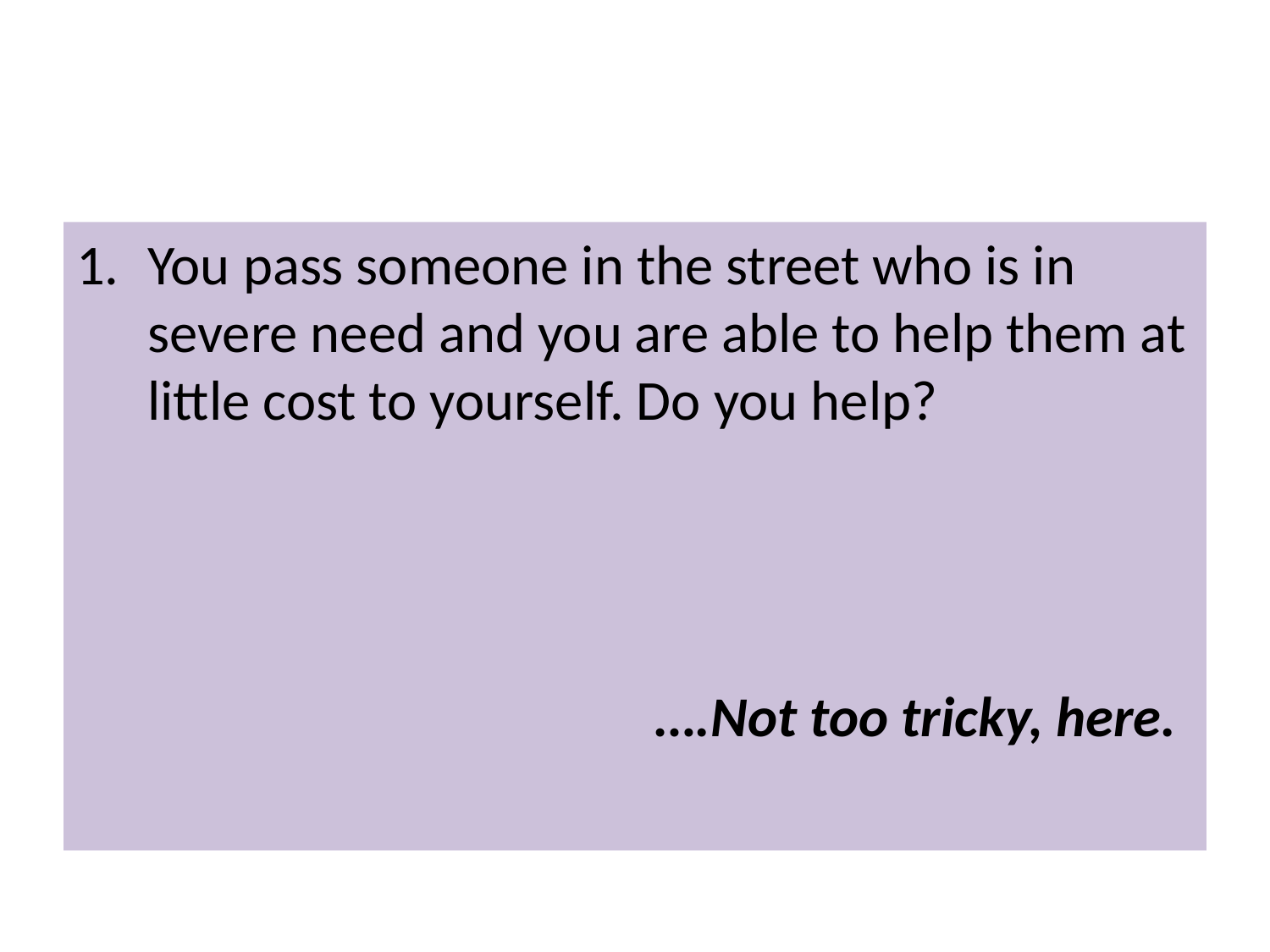

#
You pass someone in the street who is in severe need and you are able to help them at little cost to yourself. Do you help?

					….Not too tricky, here.